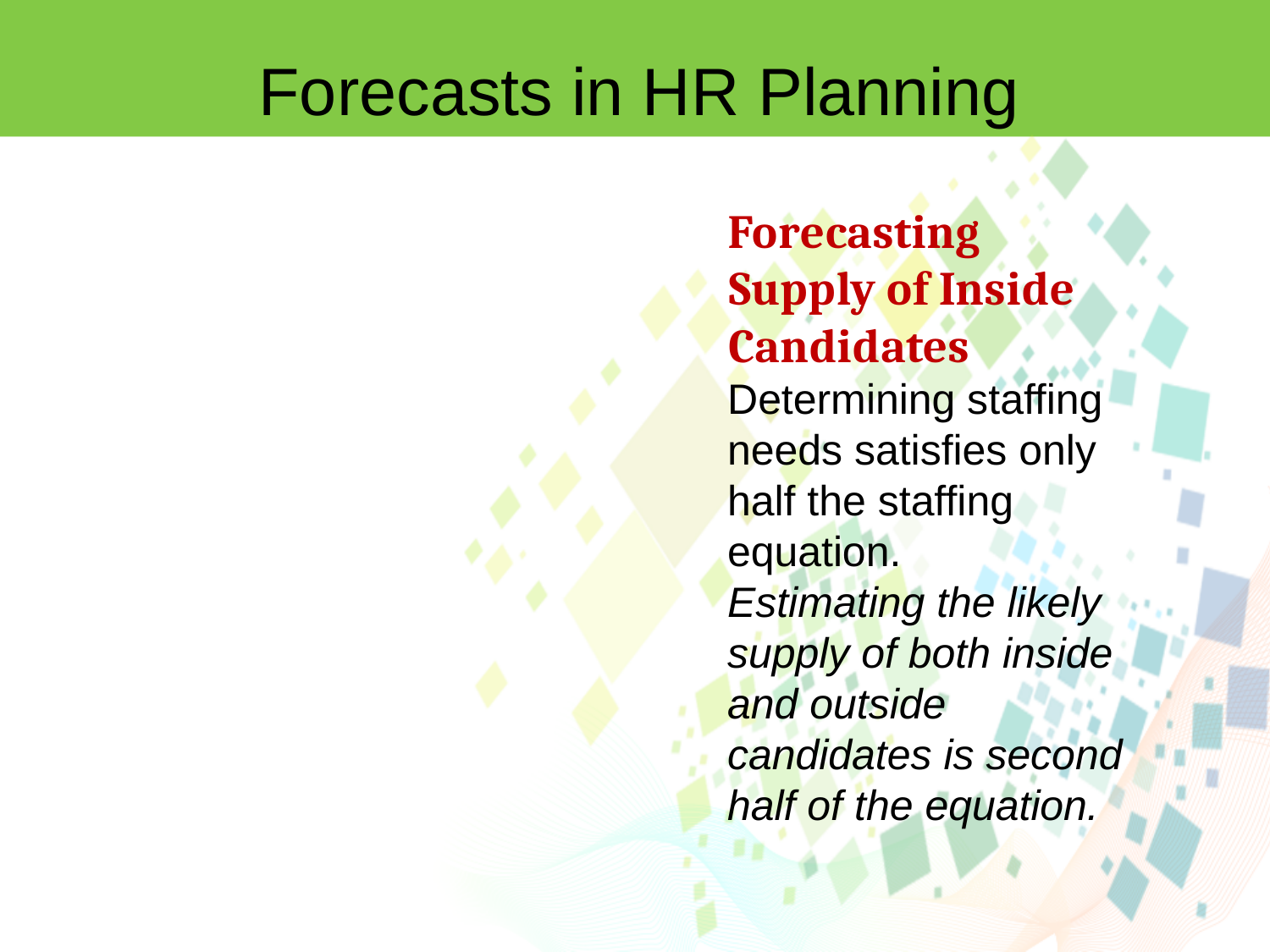

Forecasts in HR Planning
Forecasting Supply of Inside Candidates
Determining staffing needs satisfies only half the staffing equation.
Estimating the likely supply of both inside and outside candidates is second half of the equation.